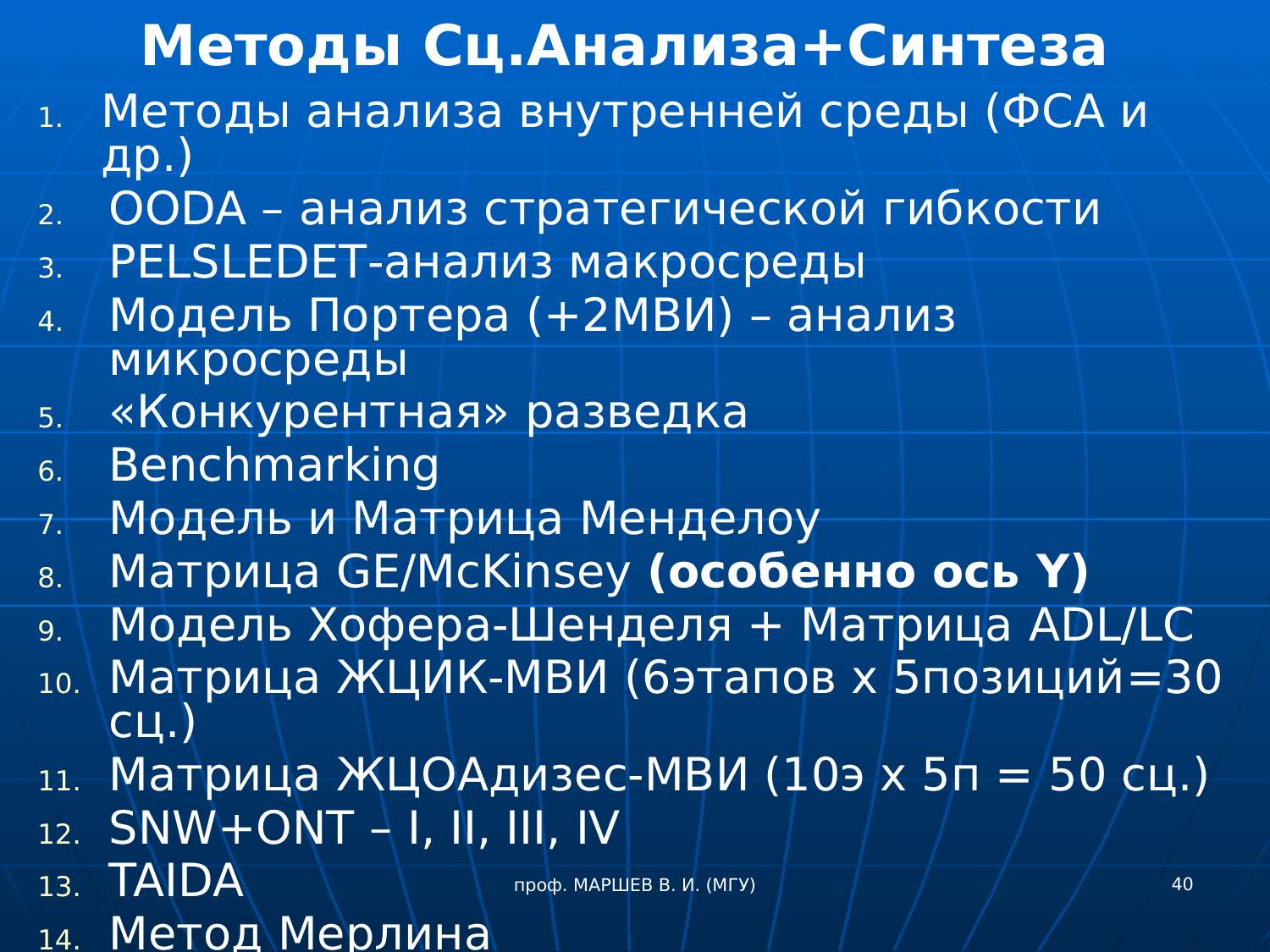

# Методы Сц.Анализа+Синтеза
Методы анализа внутренней среды (ФСА и др.)
OODA – анализ стратегической гибкости
PELSLEDET-анализ макросреды
Модель Портера (+2МВИ) – анализ микросреды
«Конкурентная» разведка
Benchmarking
Модель и Матрица Менделоу
Матрица GE/McKinsey (особенно ось Y)
Модель Хофера-Шенделя + Матрица ADL/LC
Матрица ЖЦИК-МВИ (6этапов х 5позиций=30 сц.)
Матрица ЖЦОАдизес-МВИ (10э х 5п = 50 сц.)
SNW+ONT – I, II, III, IV
TAIDA
Метод Мерлина

40
проф. МАРШЕВ В. И. (МГУ)